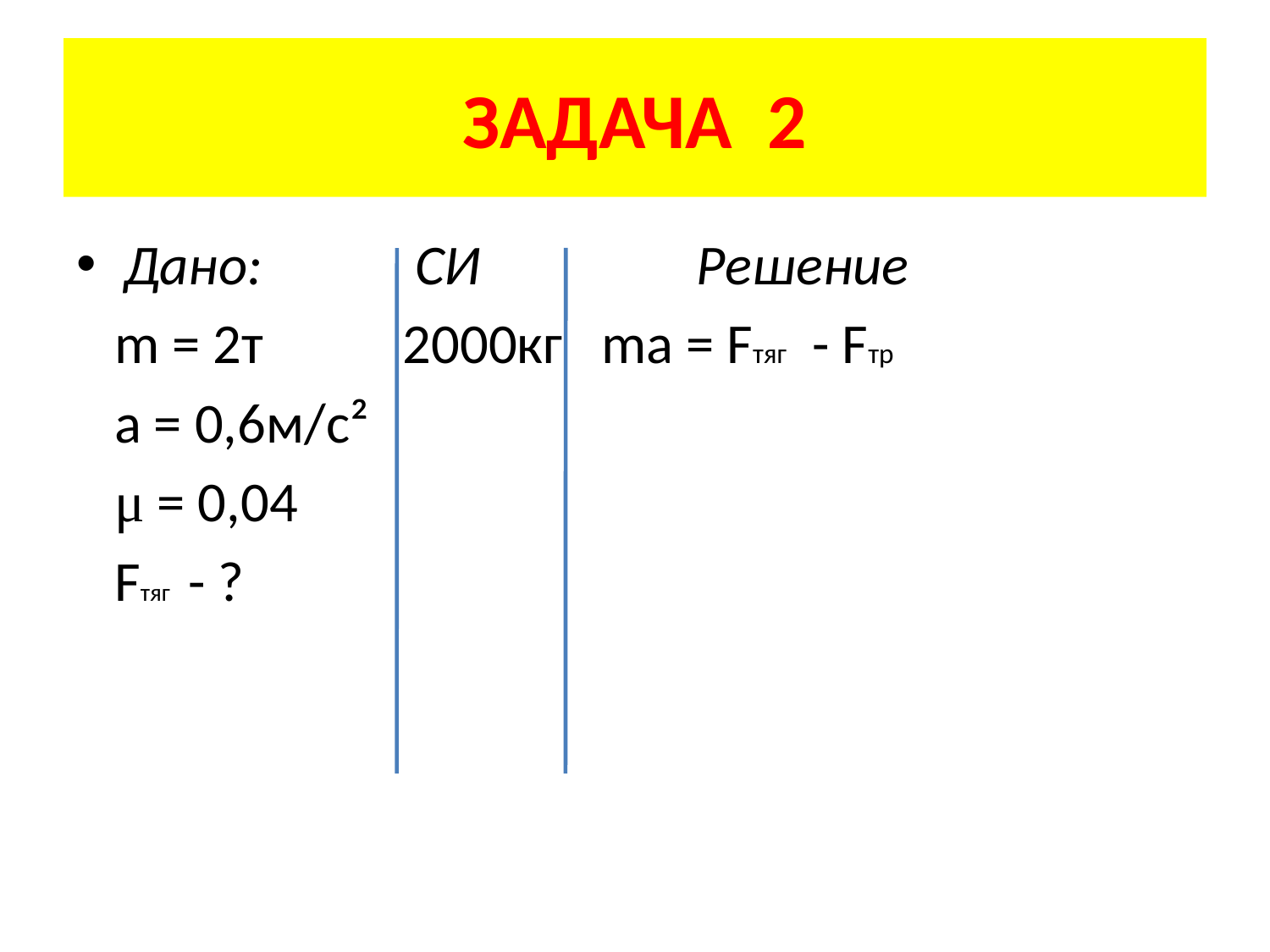

# ЗАДАЧА  2
Дано:            СИ                 Решение
   m = 2т           2000кг   ma = Fтяг  - Fтр
   a = 0,6м/с²
   μ = 0,04
   Fтяг  - ?